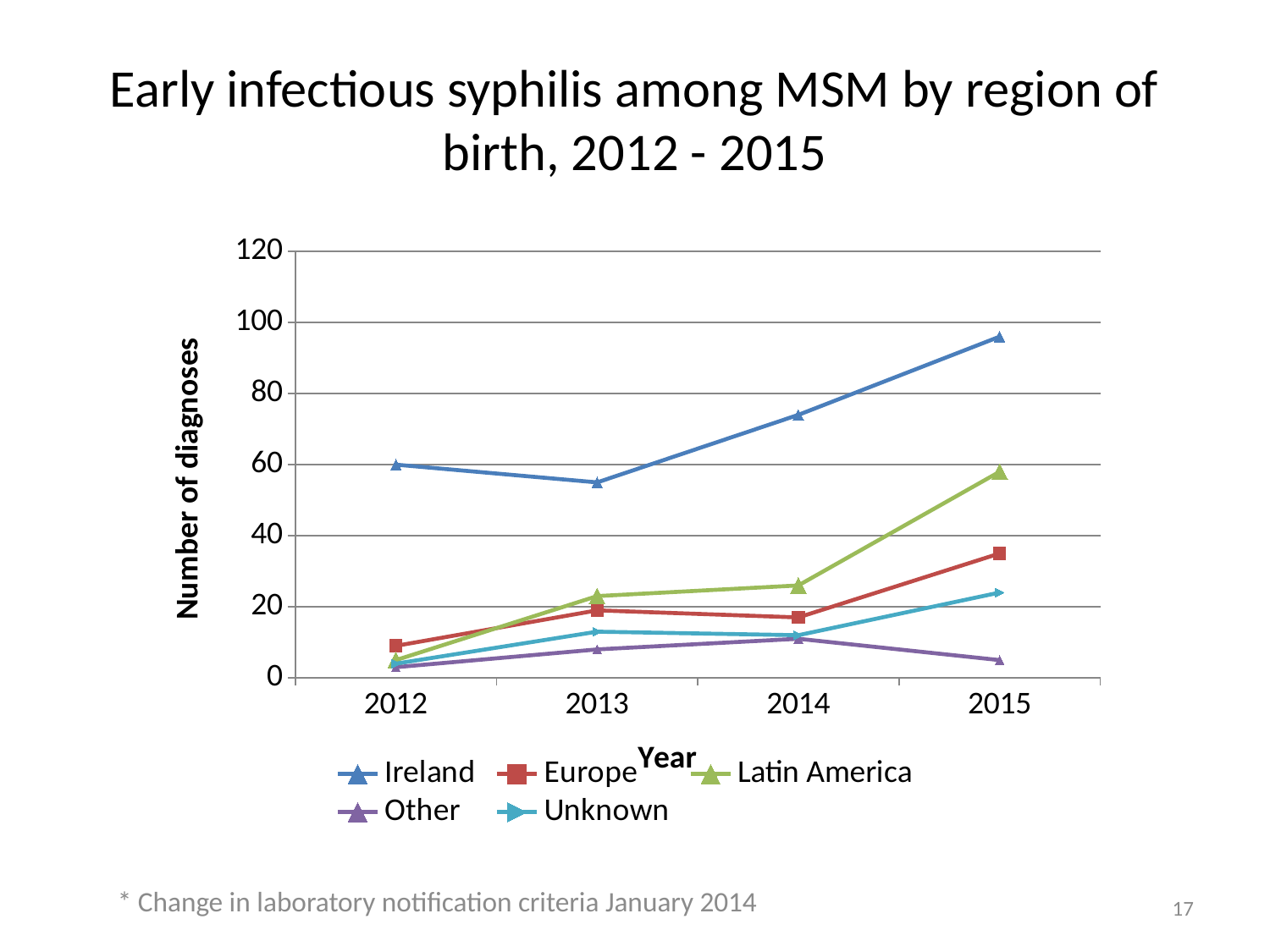

# Early infectious syphilis among MSM by region of birth, 2012 - 2015

### Chart

| Category | Ireland | Europe | Latin America | Other | Unknown |
|---|---|---|---|---|---|
| 2012 | 60.0 | 9.0 | 5.0 | 3.0 | 4.0 |
| 2013 | 55.0 | 19.0 | 23.0 | 8.0 | 13.0 |
| 2014 | 74.0 | 17.0 | 26.0 | 11.0 | 12.0 |
| 2015 | 96.0 | 35.0 | 58.0 | 5.0 | 24.0 |
* Change in laboratory notification criteria January 2014
17